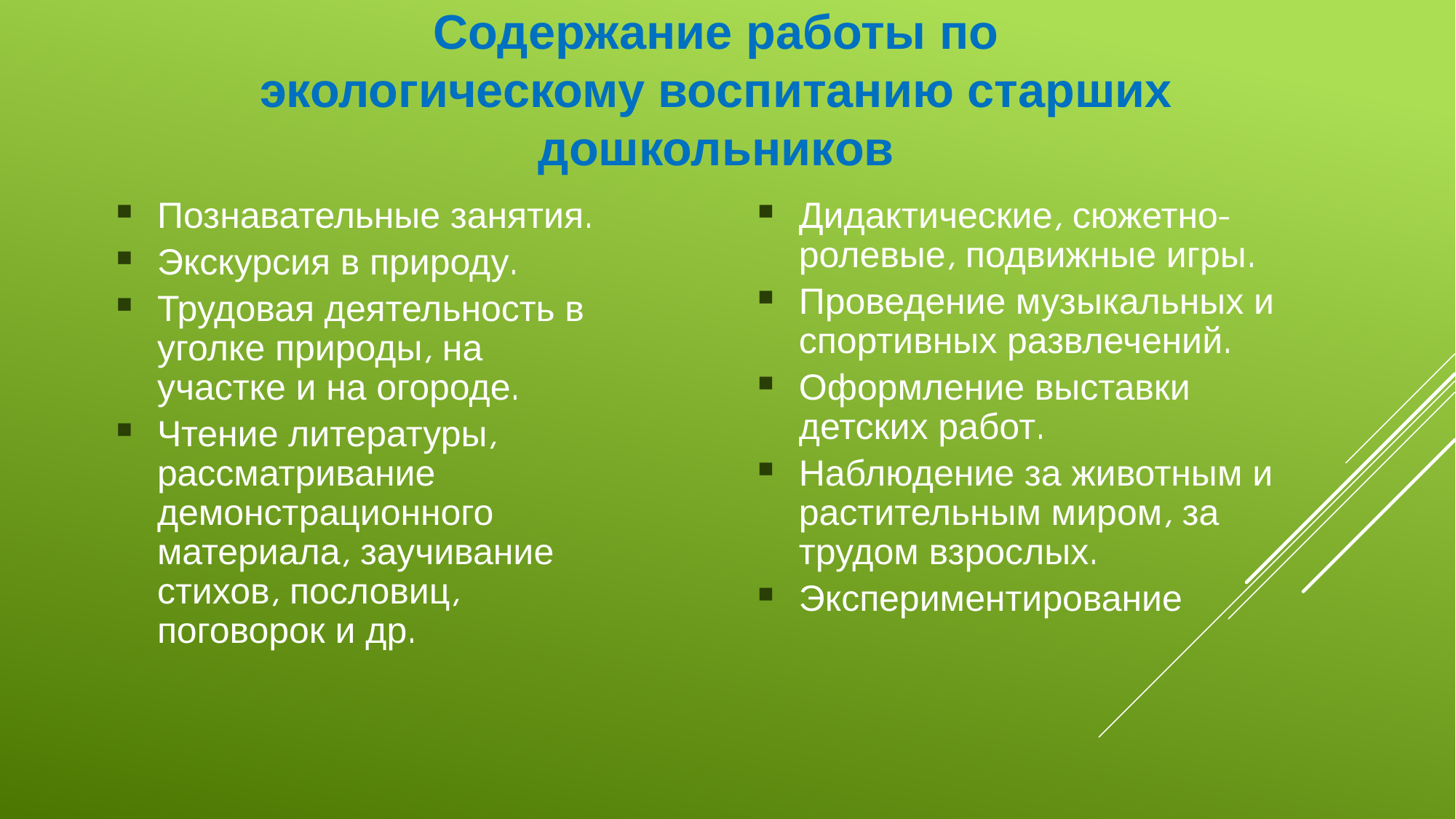

Содержание работы по экологическому воспитанию старших дошкольников
Познавательные занятия.
Экскурсия в природу.
Трудовая деятельность в уголке природы, на участке и на огороде.
Чтение литературы, рассматривание демонстрационного материала, заучивание стихов, пословиц, поговорок и др.

Дидактические, сюжетно-ролевые, подвижные игры.
Проведение музыкальных и спортивных развлечений.
Оформление выставки детских работ.
Наблюдение за животным и растительным миром, за трудом взрослых.
Экспериментирование